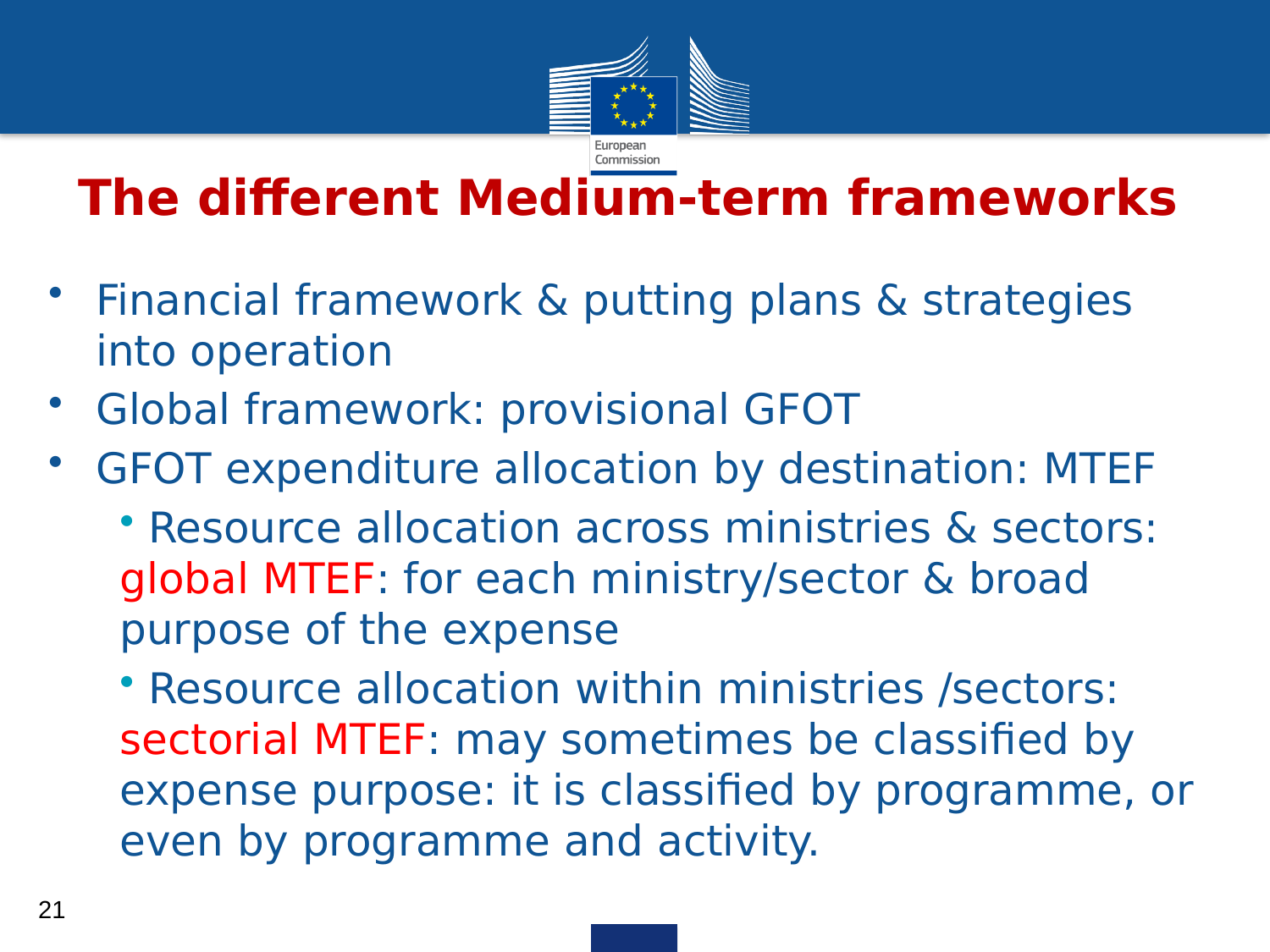

The different Medium-term frameworks
Financial framework & putting plans & strategies into operation
Global framework: provisional GFOT
GFOT expenditure allocation by destination: MTEF
 Resource allocation across ministries & sectors: global MTEF: for each ministry/sector & broad purpose of the expense
 Resource allocation within ministries /sectors: sectorial MTEF: may sometimes be classified by expense purpose: it is classified by programme, or even by programme and activity.
21